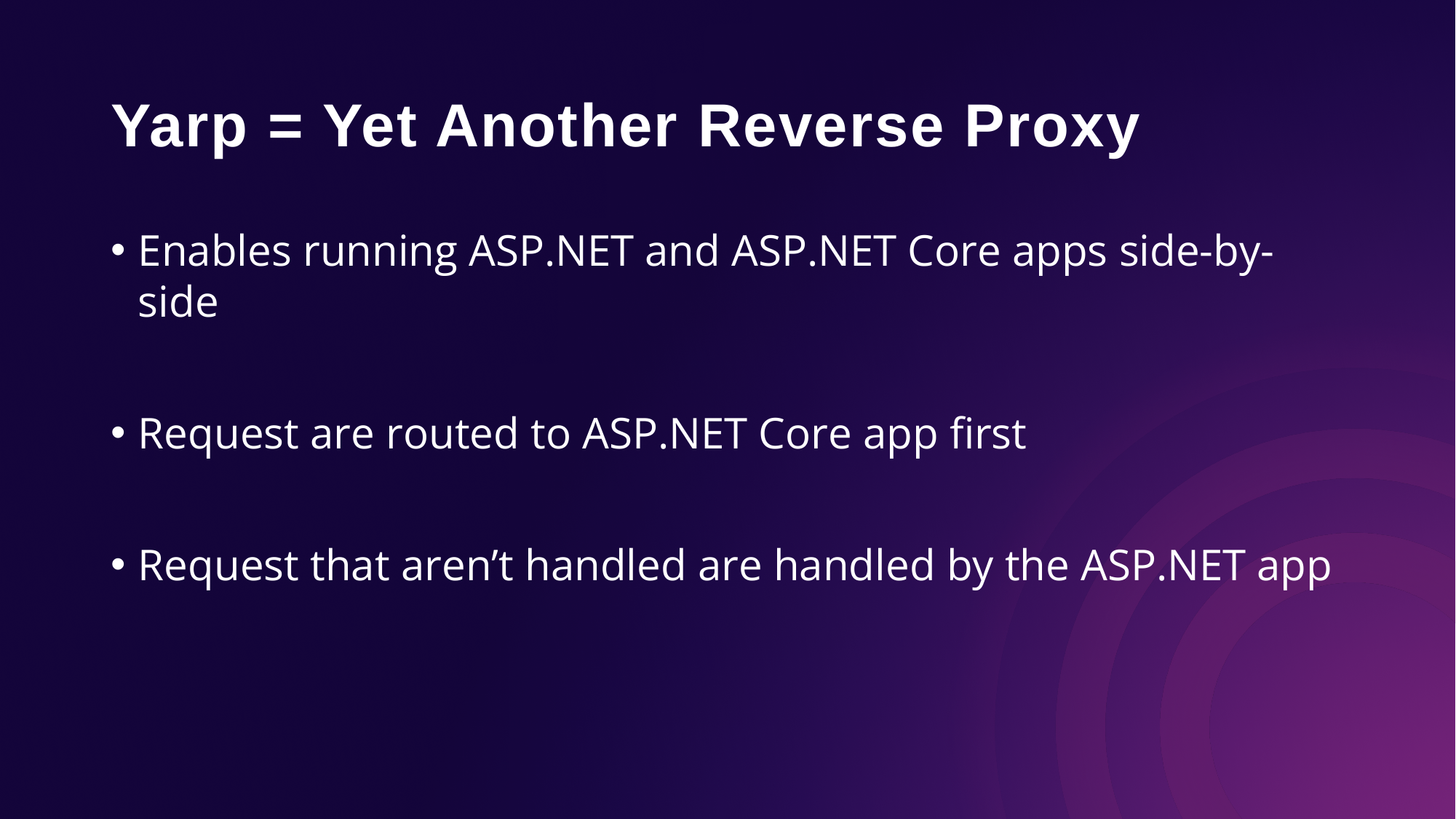

# Yarp = Yet Another Reverse Proxy
Enables running ASP.NET and ASP.NET Core apps side-by-side

Request are routed to ASP.NET Core app first

Request that aren’t handled are handled by the ASP.NET app